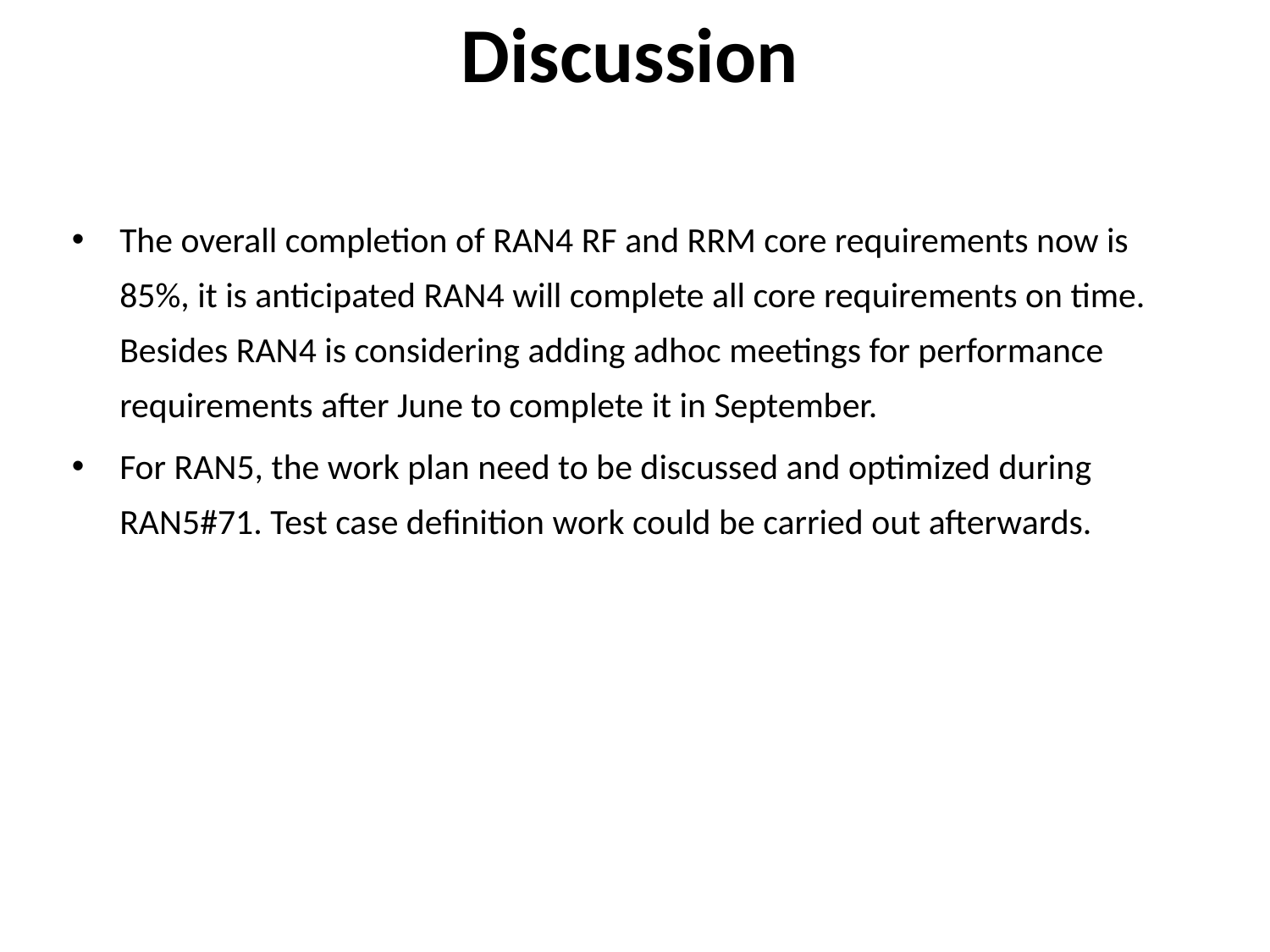

# Discussion
The overall completion of RAN4 RF and RRM core requirements now is 85%, it is anticipated RAN4 will complete all core requirements on time. Besides RAN4 is considering adding adhoc meetings for performance requirements after June to complete it in September.
For RAN5, the work plan need to be discussed and optimized during RAN5#71. Test case definition work could be carried out afterwards.